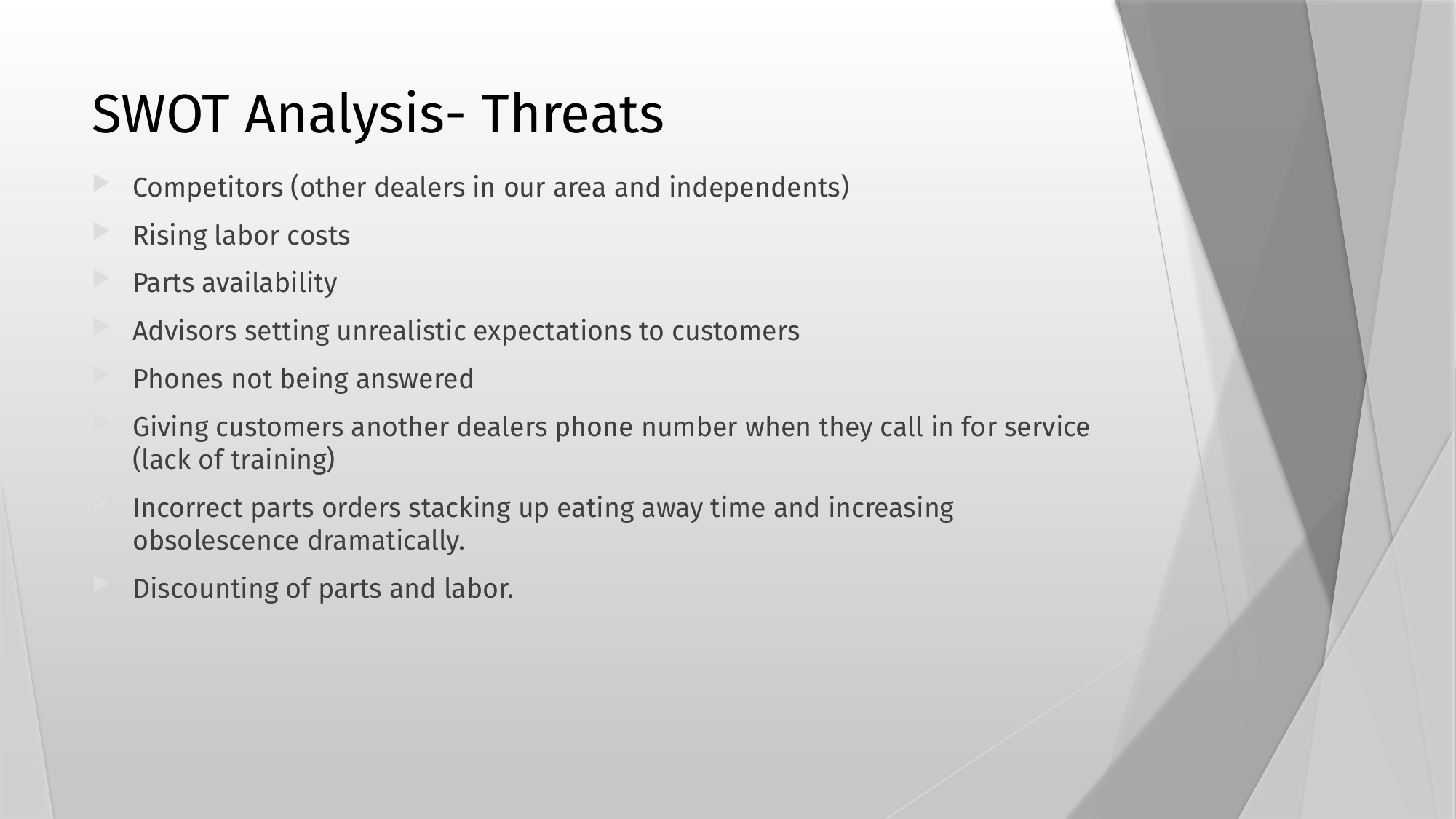

# SWOT Analysis- Threats
Competitors (other dealers in our area and independents)
Rising labor costs
Parts availability
Advisors setting unrealistic expectations to customers
Phones not being answered
Giving customers another dealers phone number when they call in for service (lack of training)
Incorrect parts orders stacking up eating away time and increasing obsolescence dramatically.
Discounting of parts and labor.